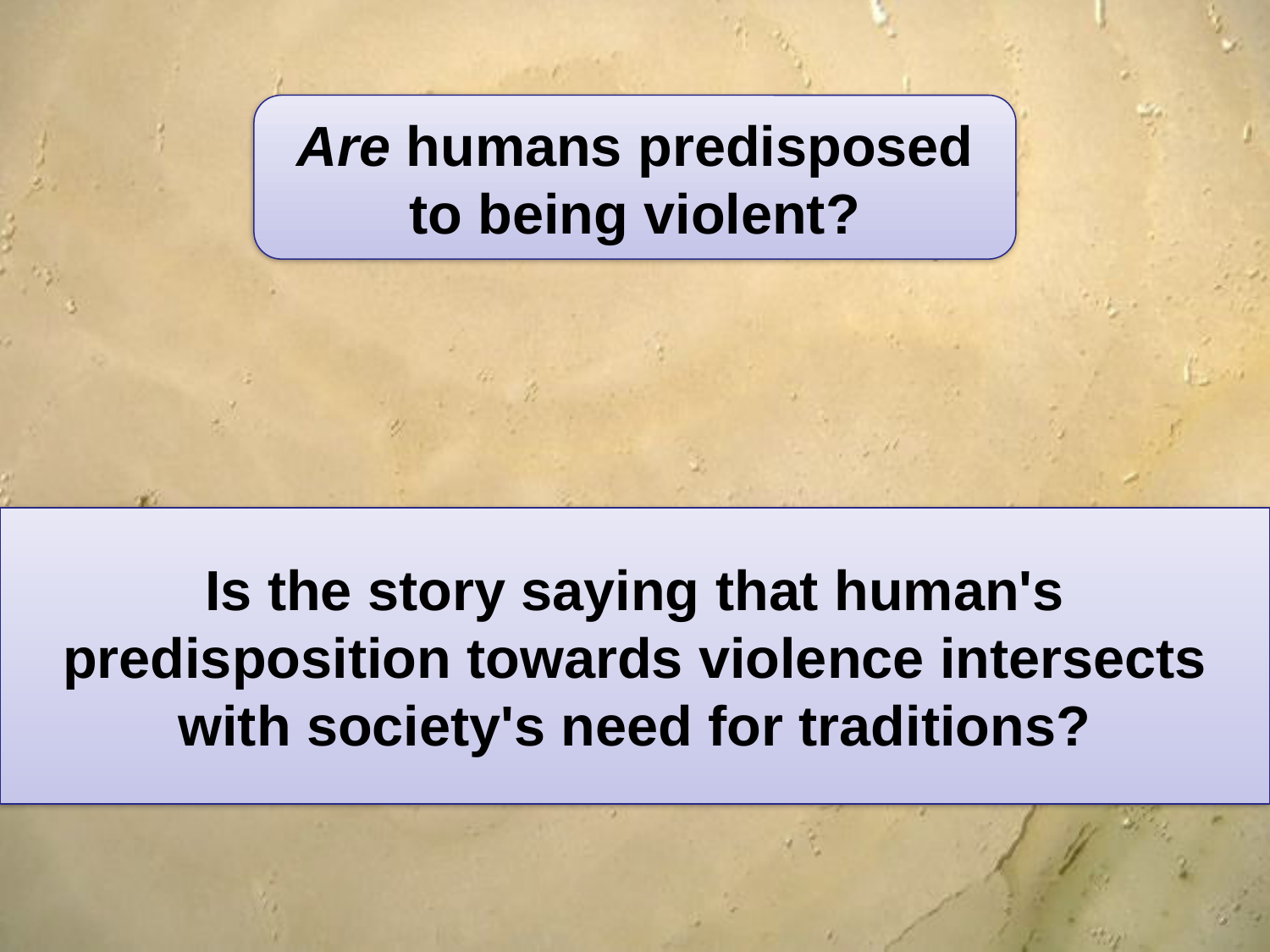

Are humans predisposed to being violent?
# Is the story saying that human's predisposition towards violence intersects with society's need for traditions?